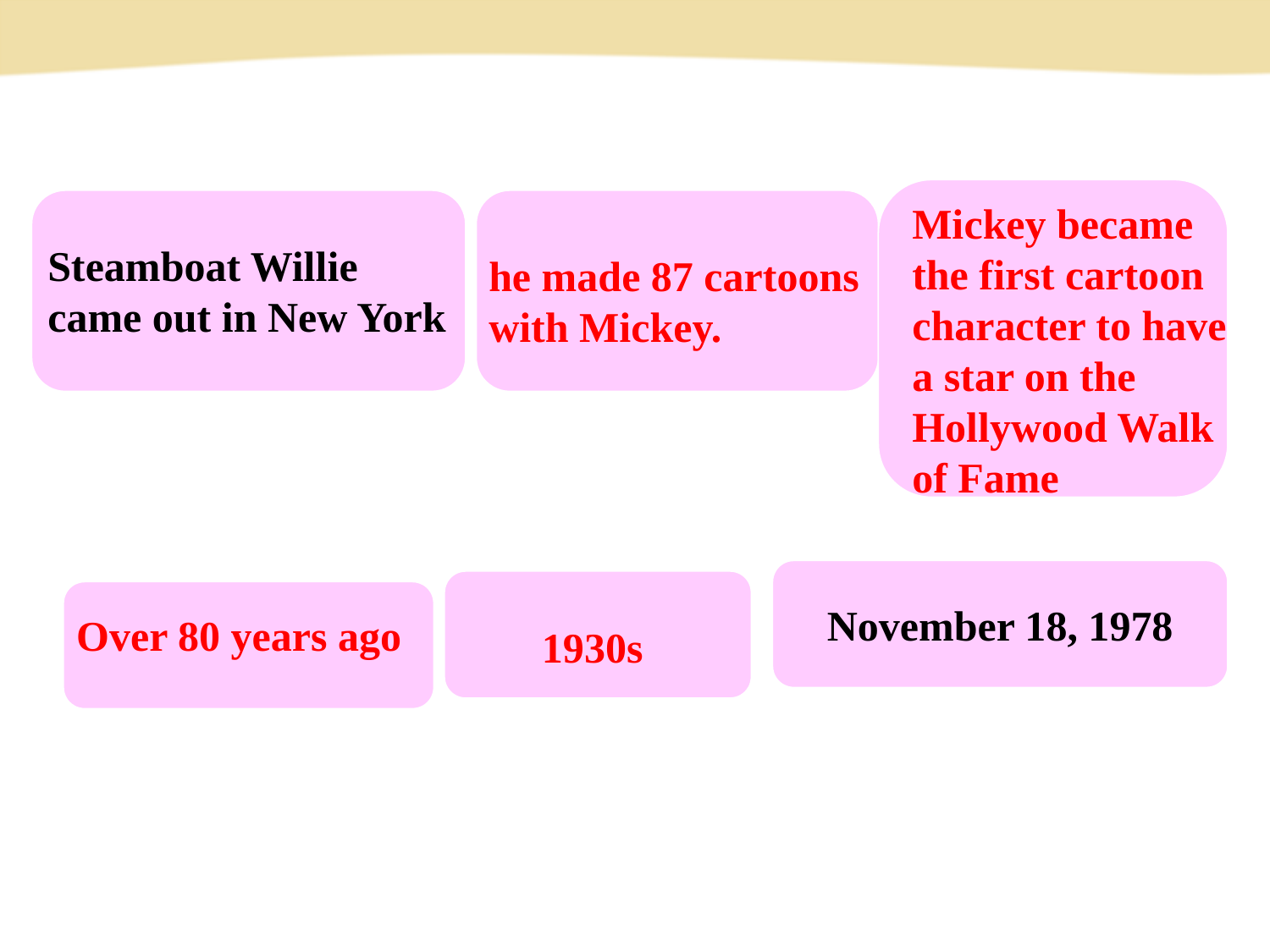

Mickey became the first cartoon character to have a star on the Hollywood Walk of Fame
Steamboat Willie
came out in New York
he made 87 cartoons
with Mickey.
November 18, 1978

Over 80 years ago
1930s